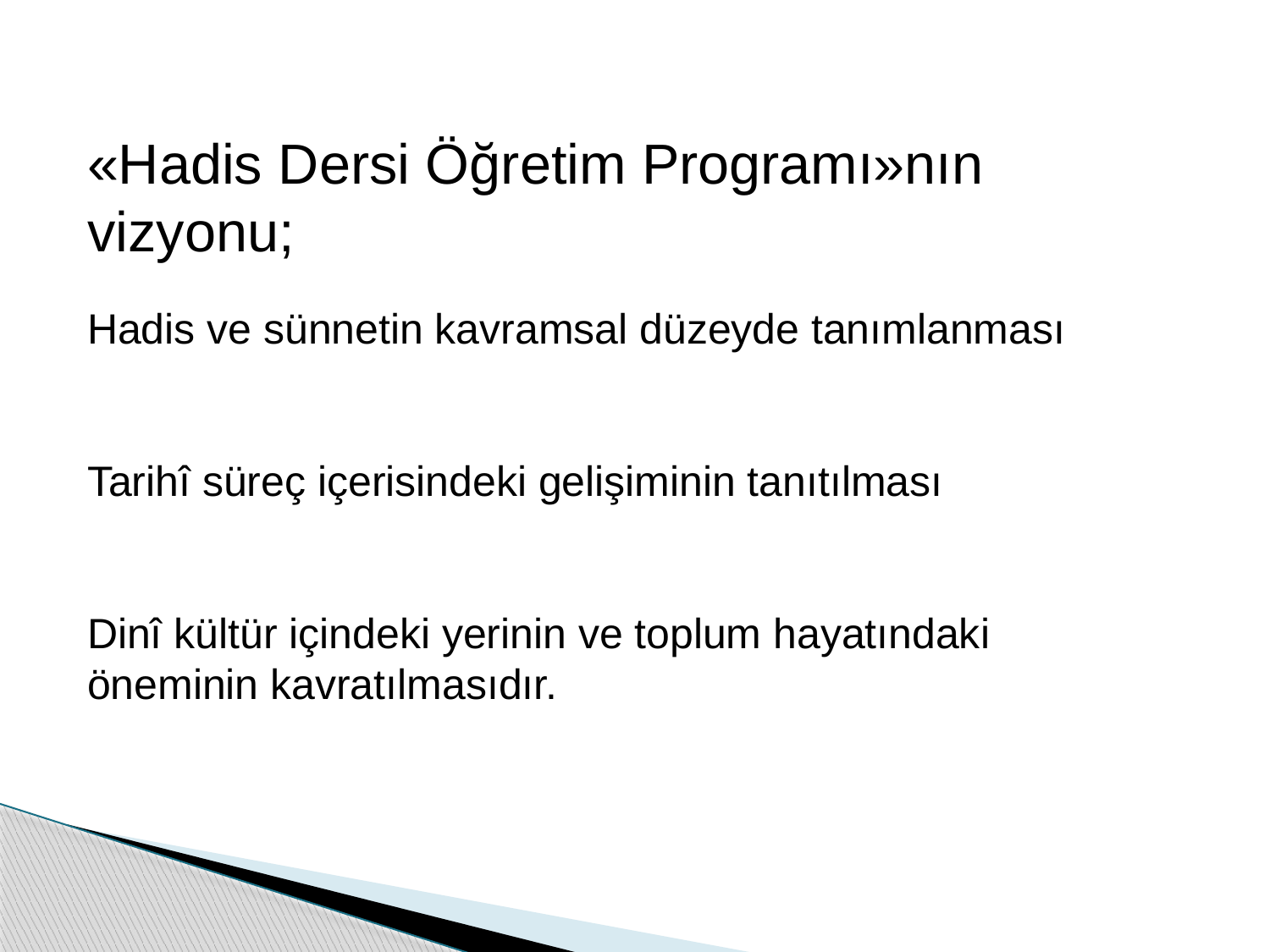

«Hadis Dersi Öğretim Programı»nın vizyonu;

Hadis ve sünnetin kavramsal düzeyde tanımlanması

Tarihî süreç içerisindeki gelişiminin tanıtılması

Dinî kültür içindeki yerinin ve toplum hayatındaki öneminin kavratılmasıdır.